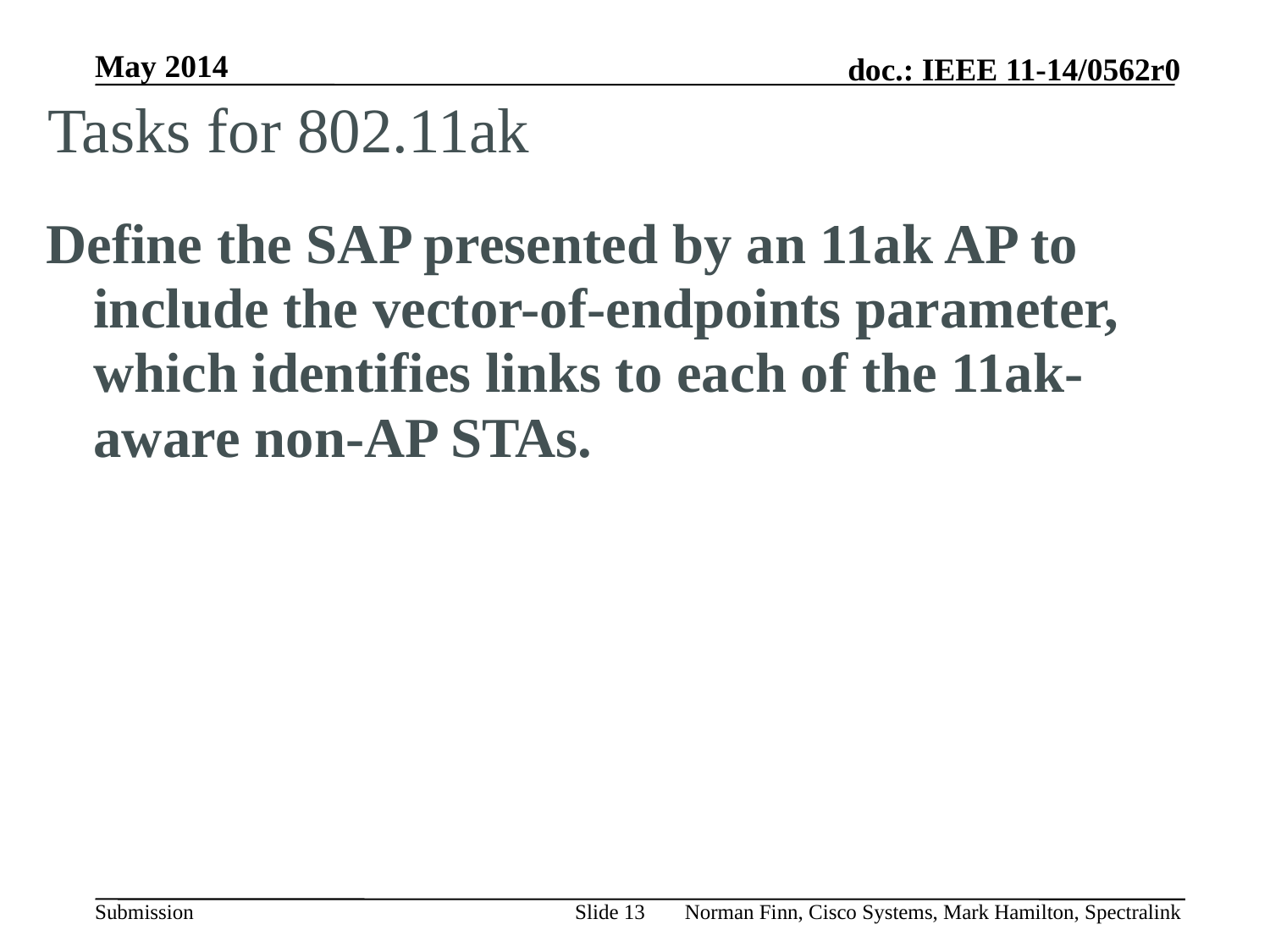

# Tasks for 802.11ak
Define the SAP presented by an 11ak AP to include the vector-of-endpoints parameter, which identifies links to each of the 11ak-aware non-AP STAs.